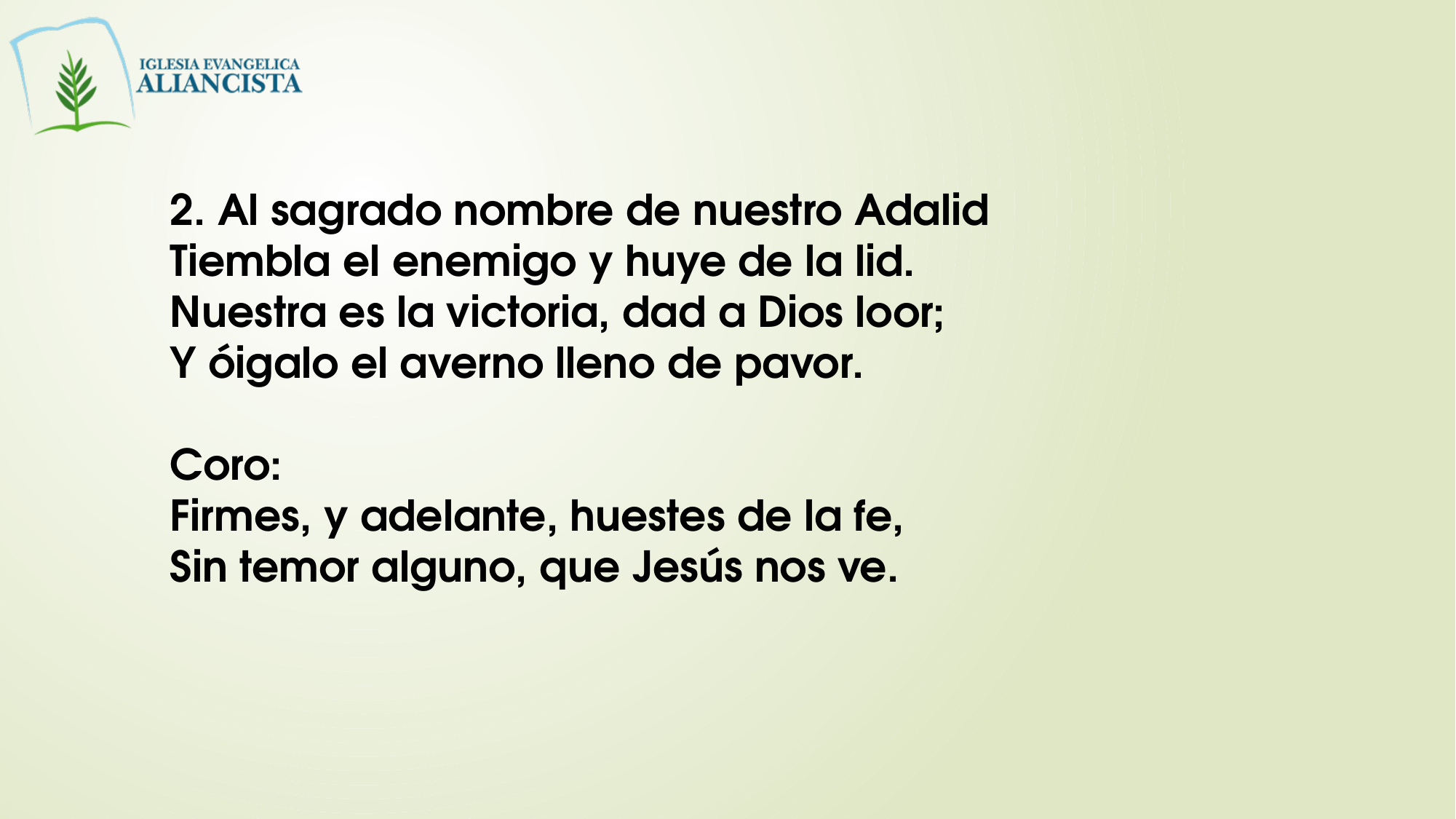

2. Al sagrado nombre de nuestro Adalid
Tiembla el enemigo y huye de la lid.
Nuestra es la victoria, dad a Dios loor;
Y óigalo el averno lleno de pavor.

Coro:
Firmes, y adelante, huestes de la fe,
Sin temor alguno, que Jesús nos ve.